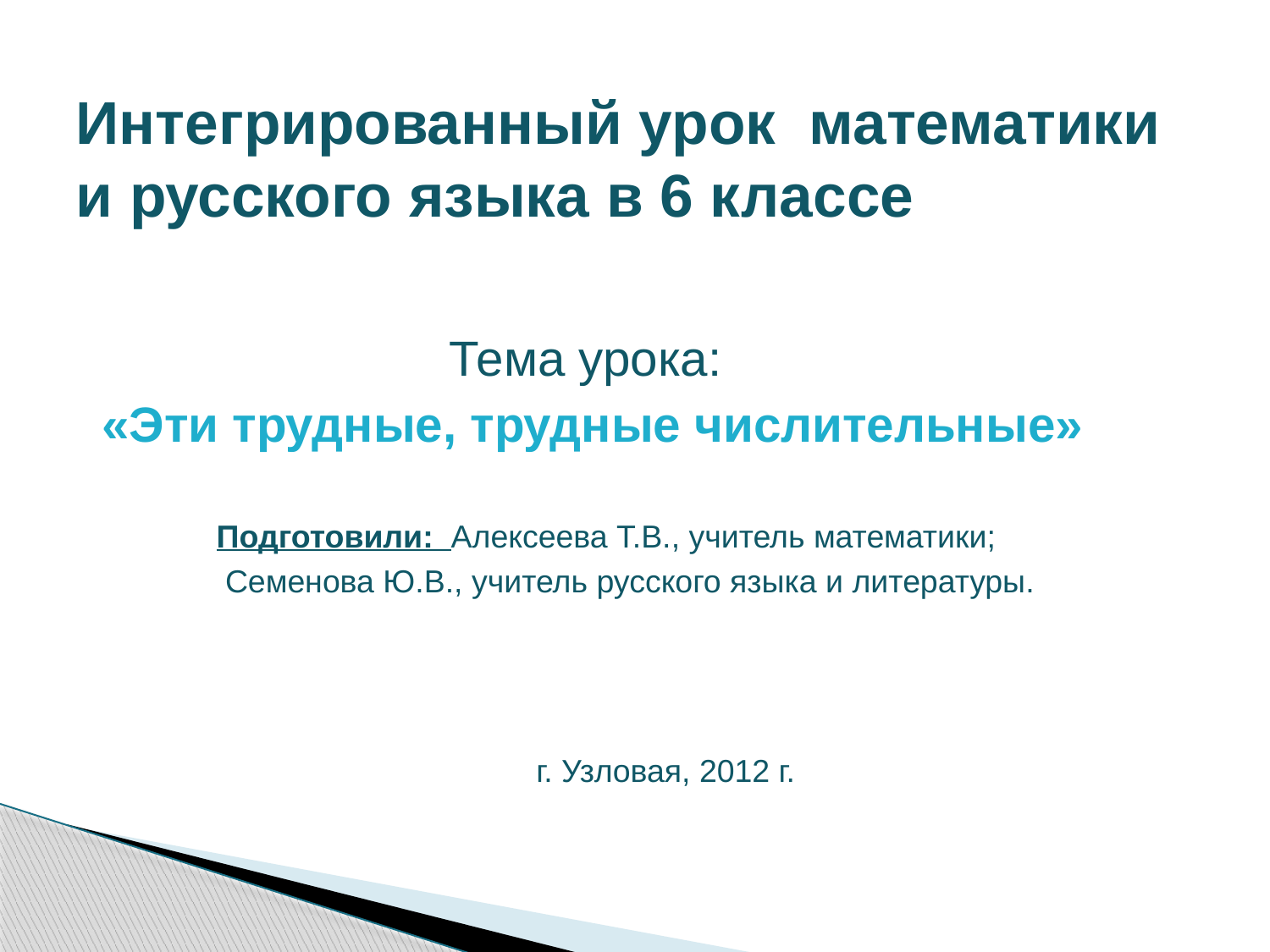

# Интегрированный урок  математики и русского языка в 6 классе

Тема урока:
«Эти трудные, трудные числительные»
 
                   Подготовили:  Алексеева Т.В., учитель математики;
                    Семенова Ю.В., учитель русского языка и литературы.

           г. Узловая, 2012 г.